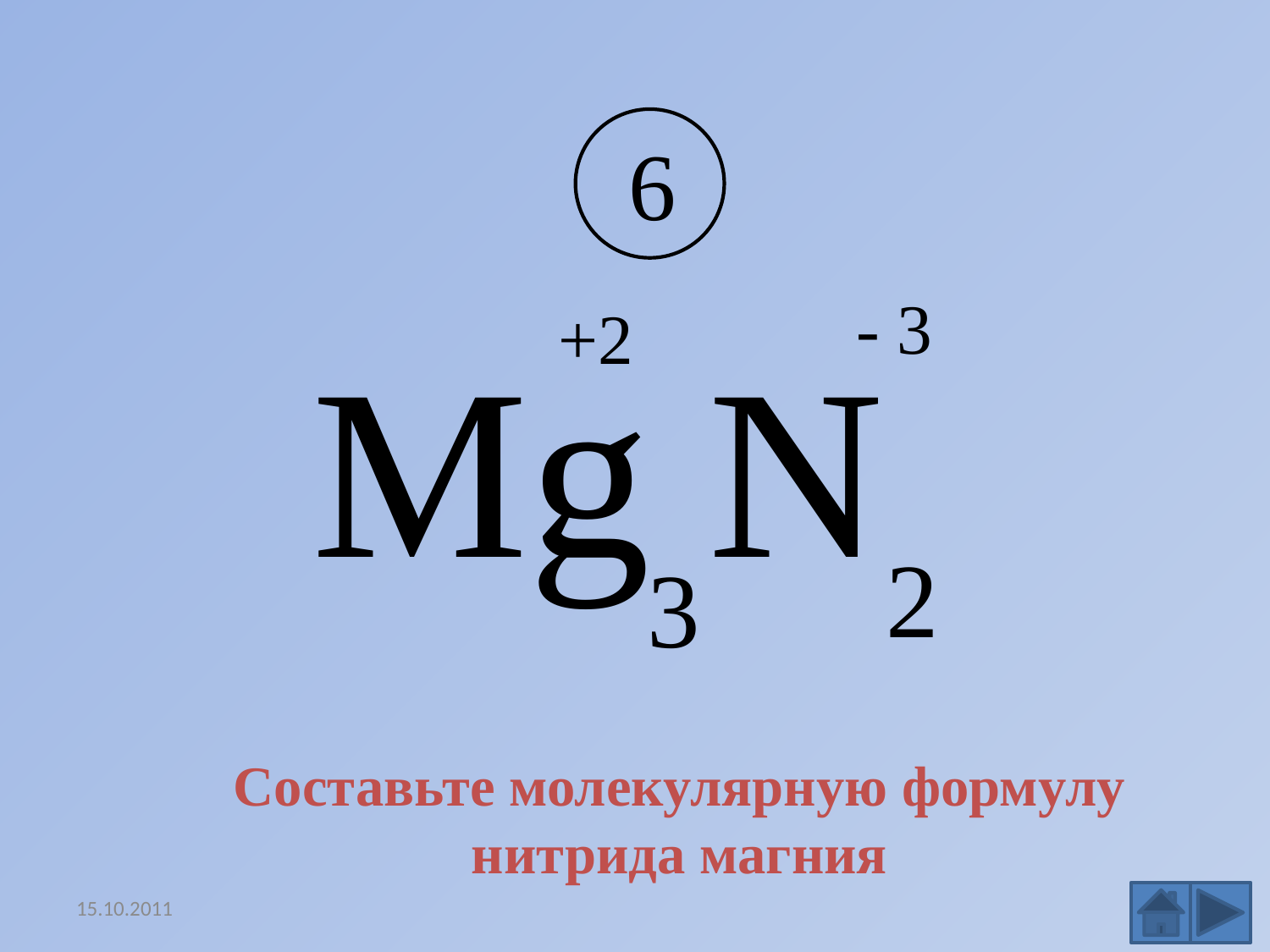

6
- 3
+2
Mg
N
2
3
Составьте молекулярную формулу
нитрида магния
15.10.2011